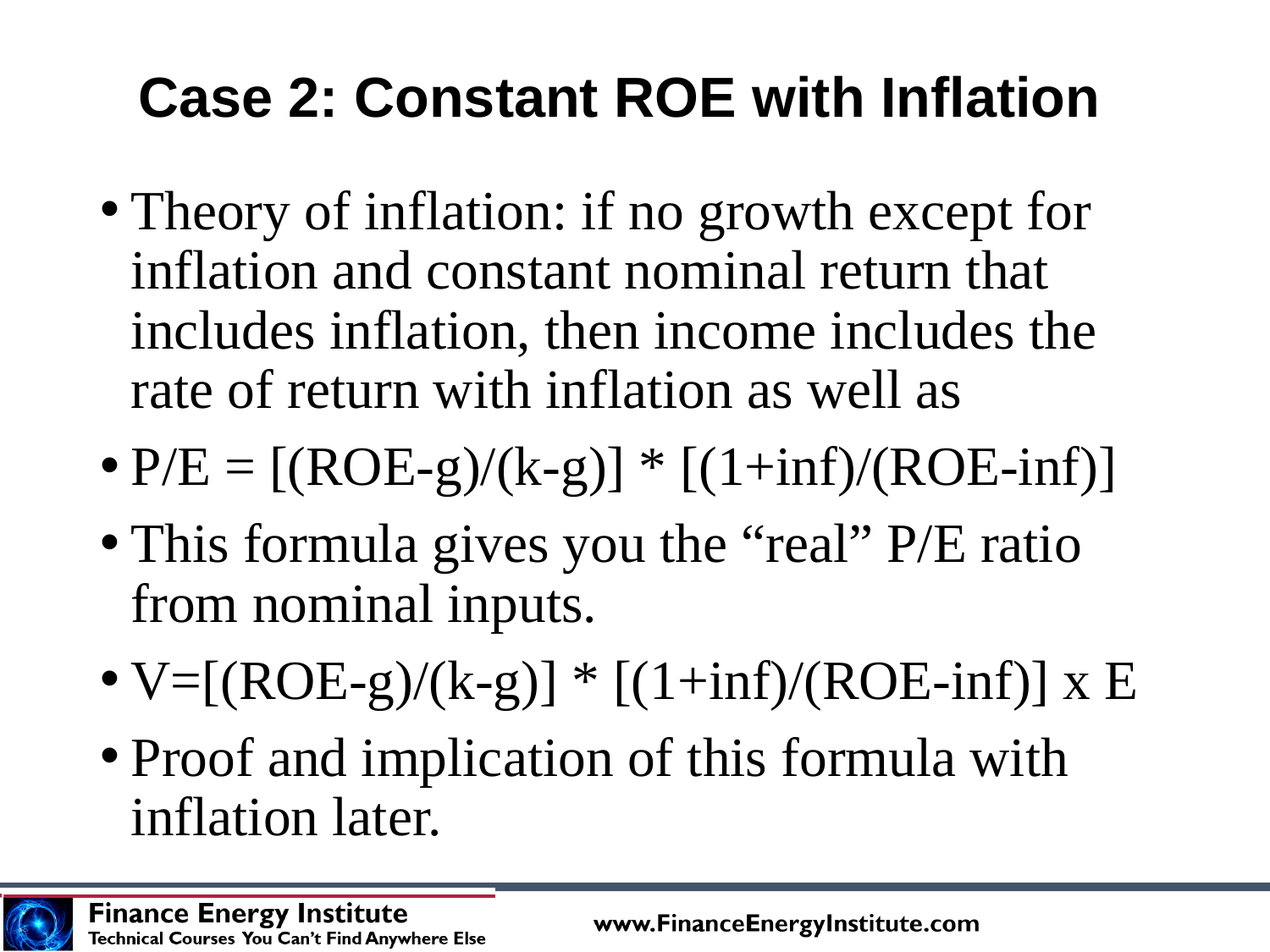

# Case 2: Constant ROE with Inflation
Theory of inflation: if no growth except for inflation and constant nominal return that includes inflation, then income includes the rate of return with inflation as well as
P/E = [(ROE-g)/(k-g)] * [(1+inf)/(ROE-inf)]
This formula gives you the “real” P/E ratio from nominal inputs.
V=[(ROE-g)/(k-g)] * [(1+inf)/(ROE-inf)] x E
Proof and implication of this formula with inflation later.